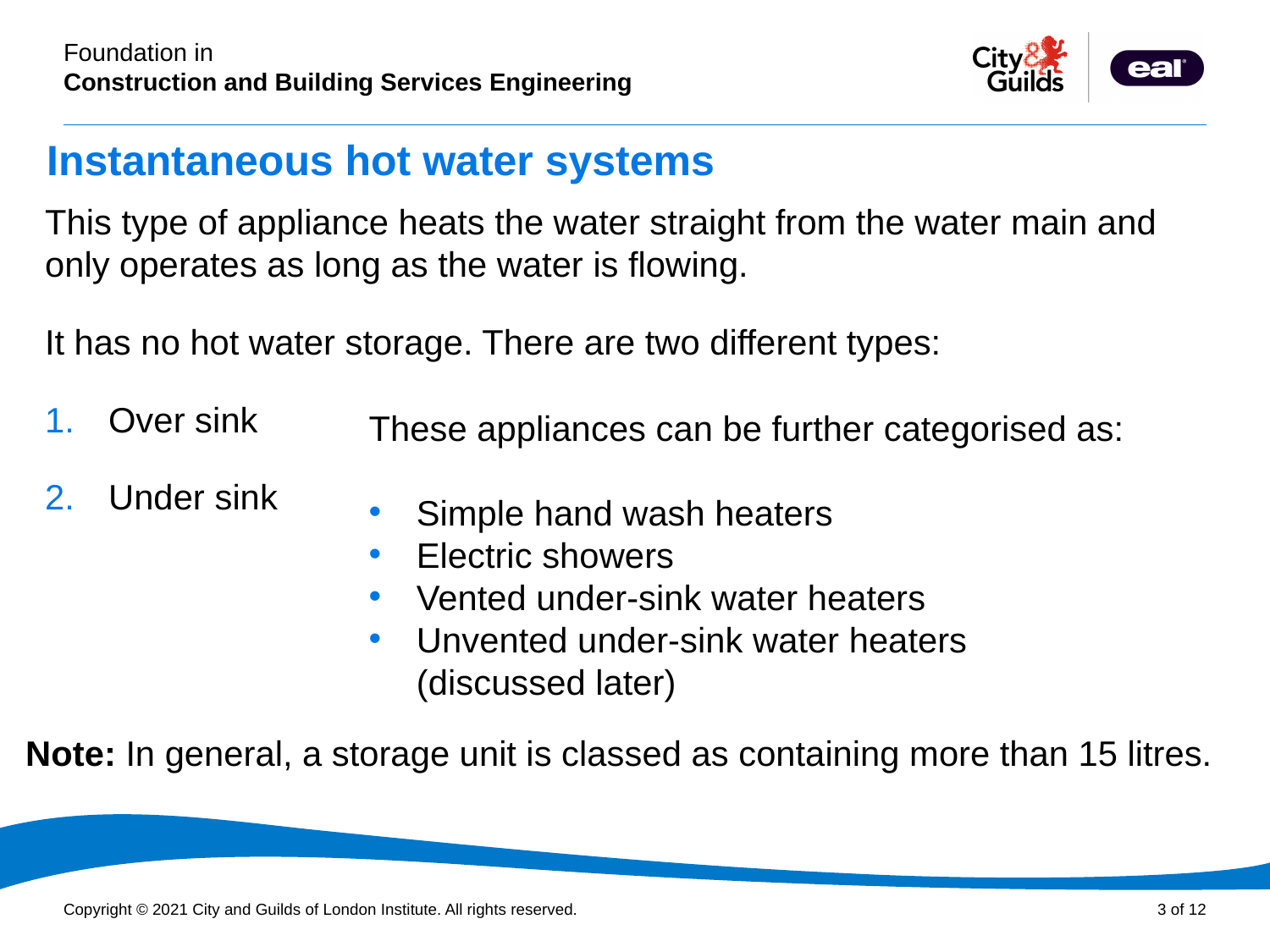

# Instantaneous hot water systems
This type of appliance heats the water straight from the water main and only operates as long as the water is flowing.
It has no hot water storage. There are two different types:
Over sink
Under sink

These appliances can be further categorised as:

Simple hand wash heaters
Electric showers
Vented under-sink water heaters
Unvented under-sink water heaters
(discussed later)
Note: In general, a storage unit is classed as containing more than 15 litres.